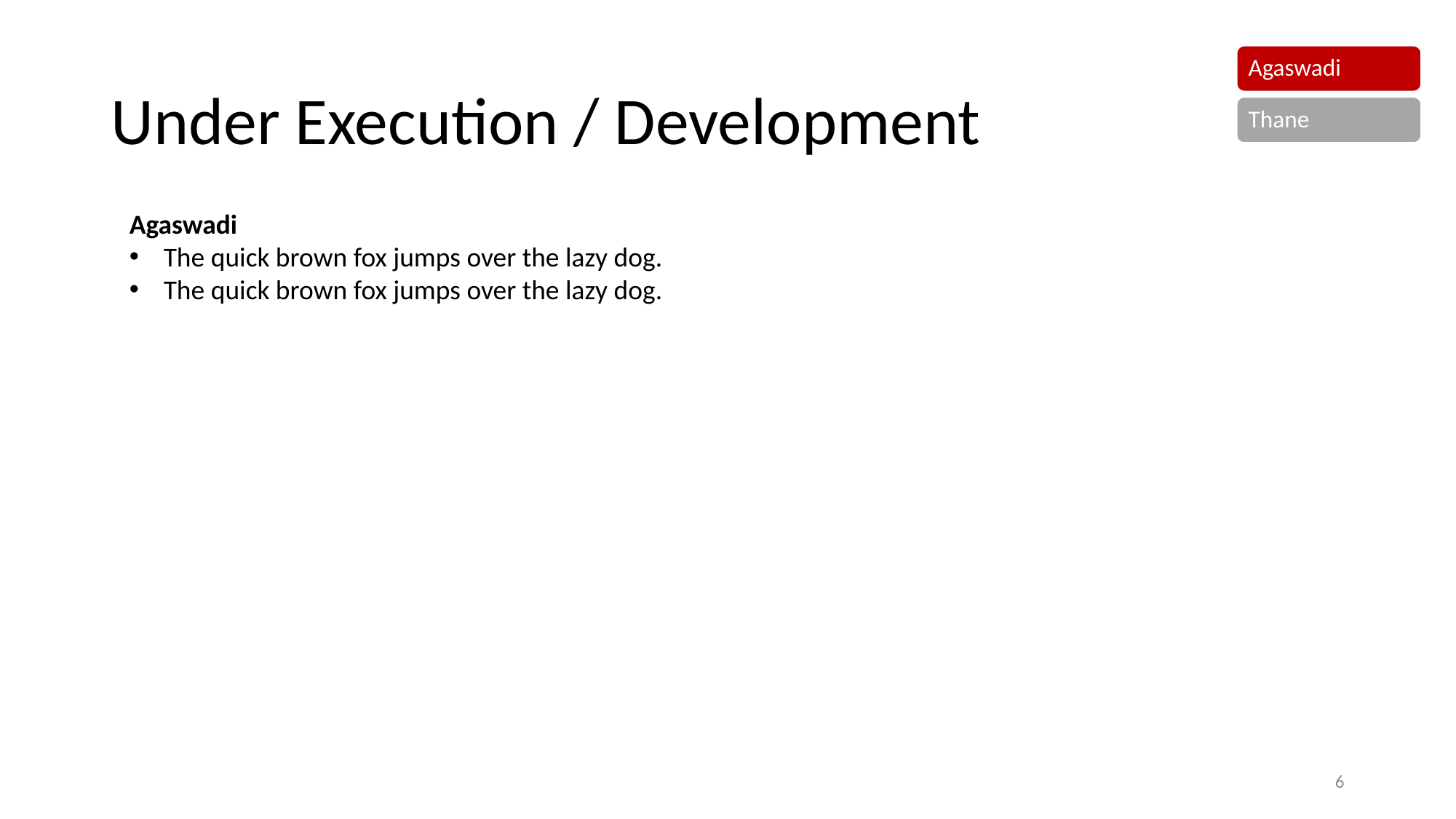

# Under Execution / Development
Agaswadi
The quick brown fox jumps over the lazy dog.
The quick brown fox jumps over the lazy dog.
6